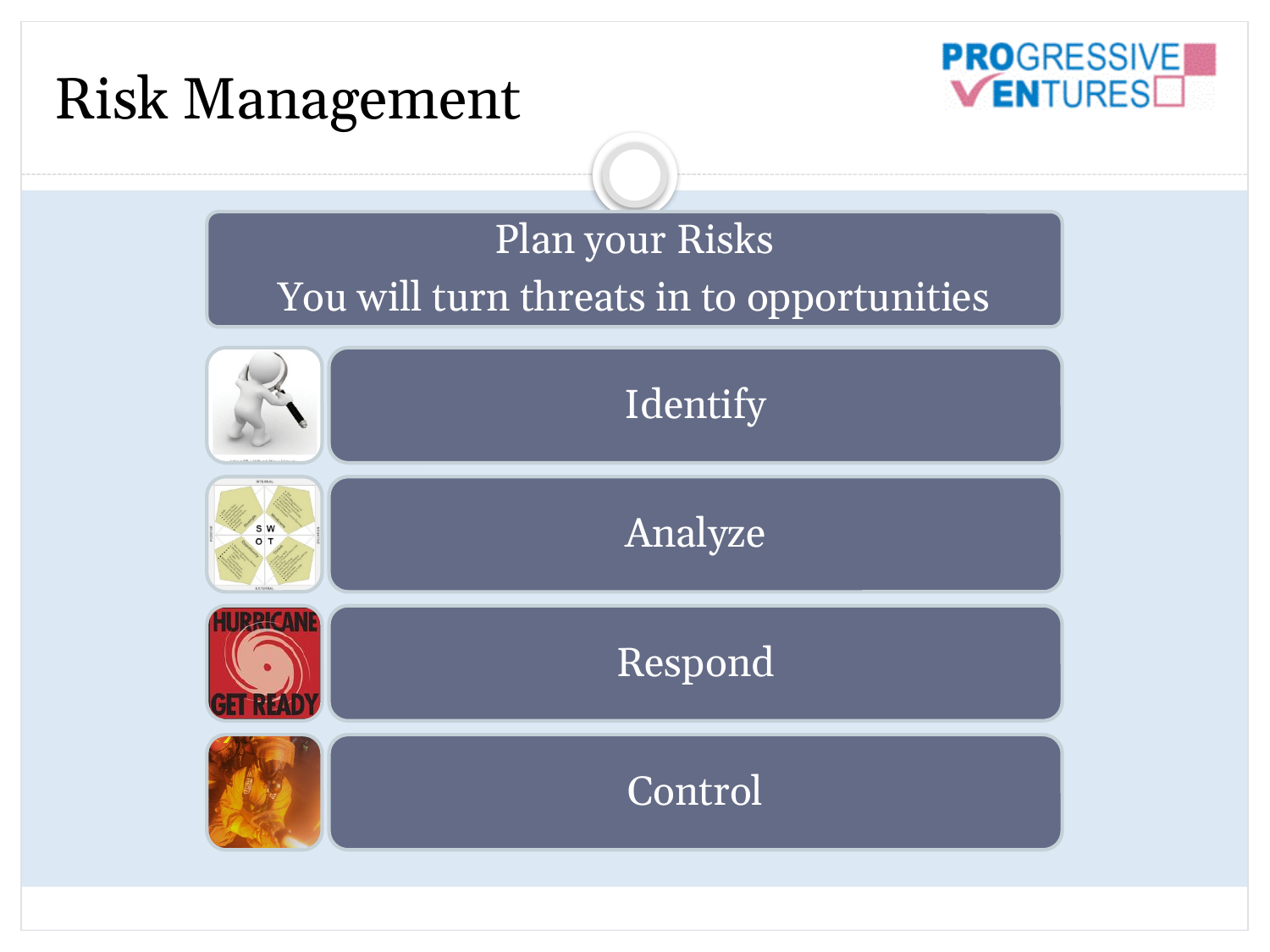

# Risk Management
Plan your Risks
You will turn threats in to opportunities
Identify
Analyze
Respond
Control